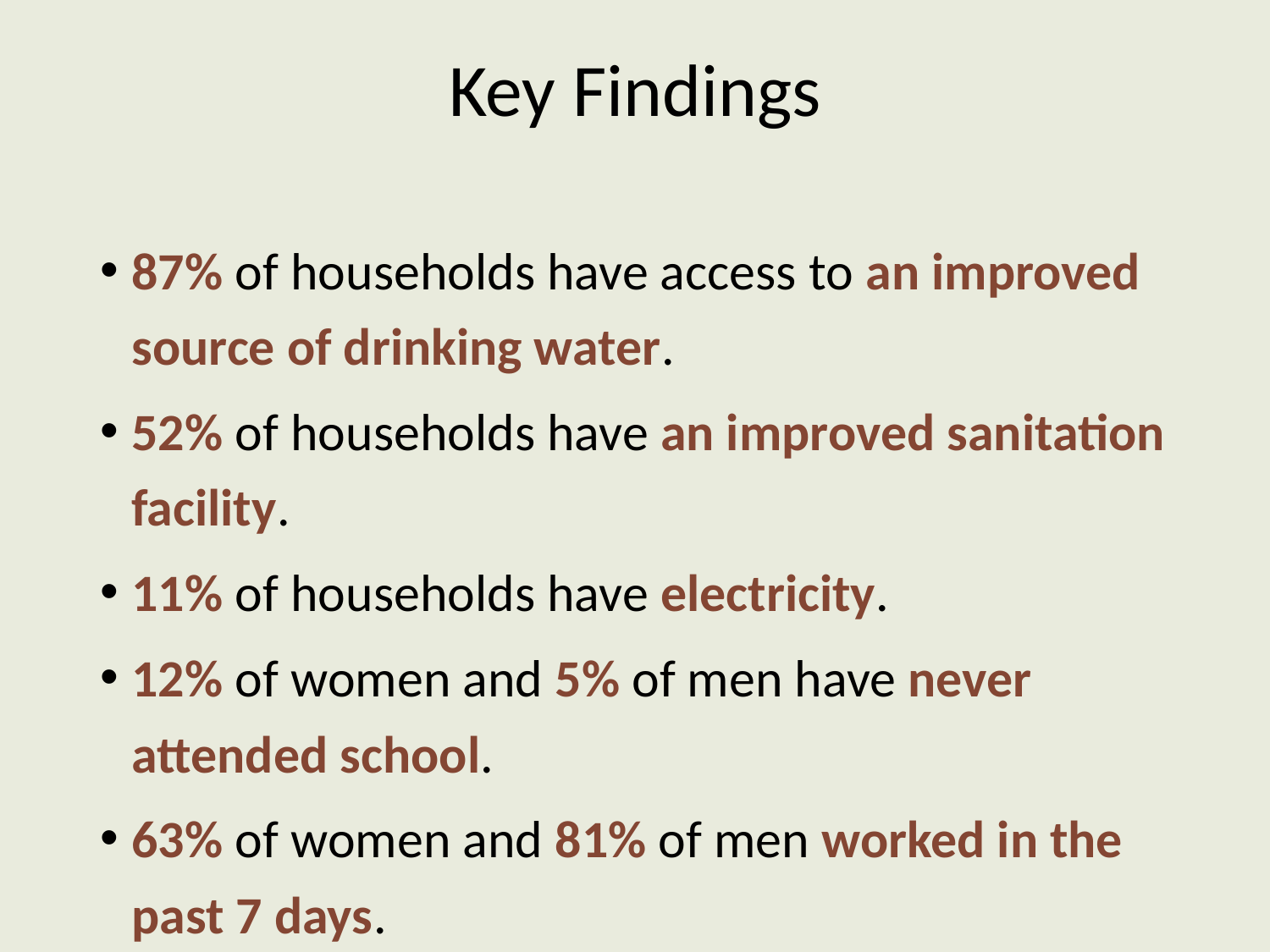

# Key Findings
87% of households have access to an improved source of drinking water.
52% of households have an improved sanitation facility.
11% of households have electricity.
12% of women and 5% of men have never attended school.
63% of women and 81% of men worked in the past 7 days.